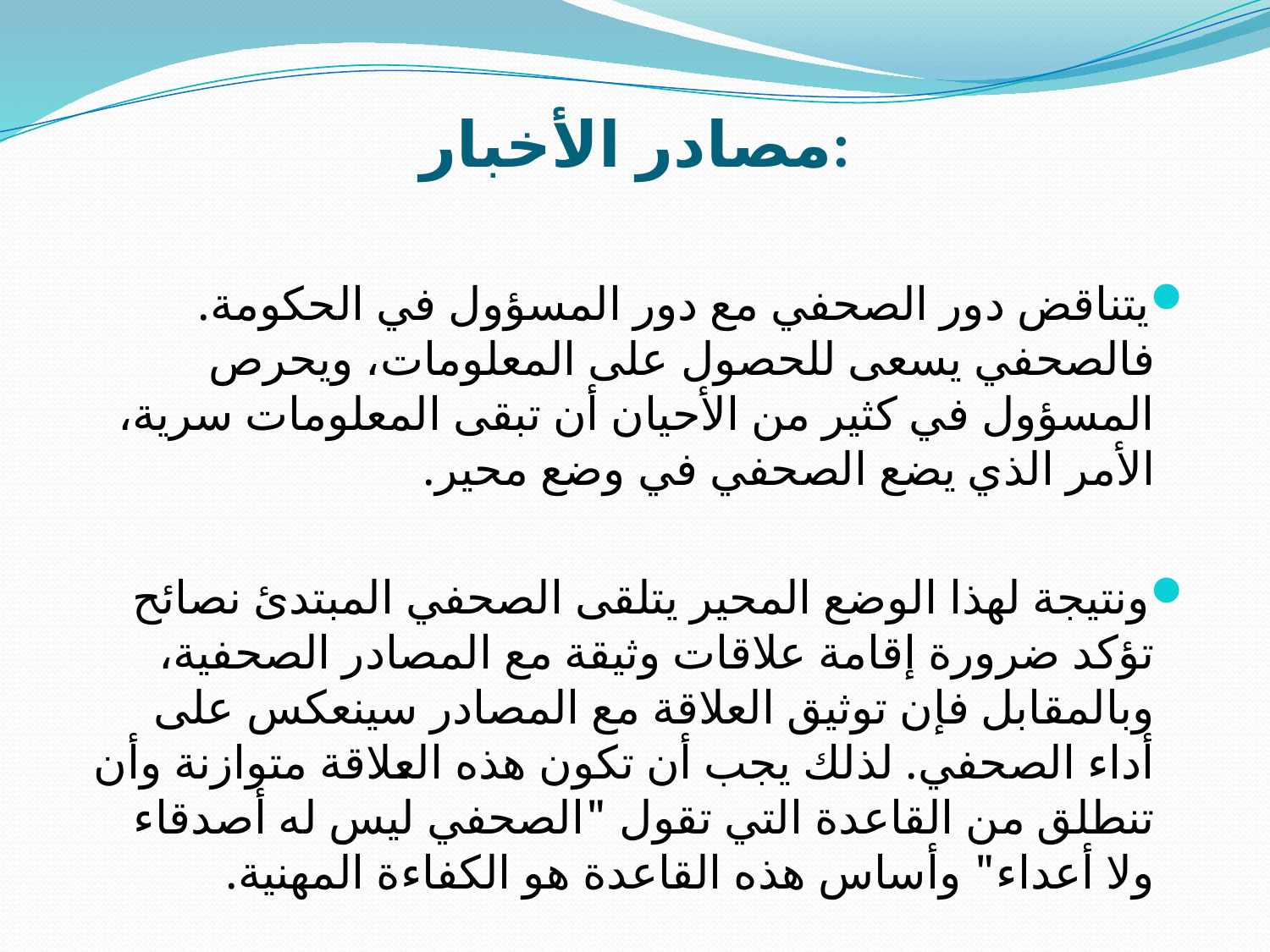

# مصادر الأخبار:
يتناقض دور الصحفي مع دور المسؤول في الحكومة. فالصحفي يسعى للحصول على المعلومات، ويحرص المسؤول في كثير من الأحيان أن تبقى المعلومات سرية، الأمر الذي يضع الصحفي في وضع محير.

ونتيجة لهذا الوضع المحير يتلقى الصحفي المبتدئ نصائح تؤكد ضرورة إقامة علاقات وثيقة مع المصادر الصحفية، وبالمقابل فإن توثيق العلاقة مع المصادر سينعكس على أداء الصحفي. لذلك يجب أن تكون هذه العلاقة متوازنة وأن تنطلق من القاعدة التي تقول "الصحفي ليس له أصدقاء ولا أعداء" وأساس هذه القاعدة هو الكفاءة المهنية.